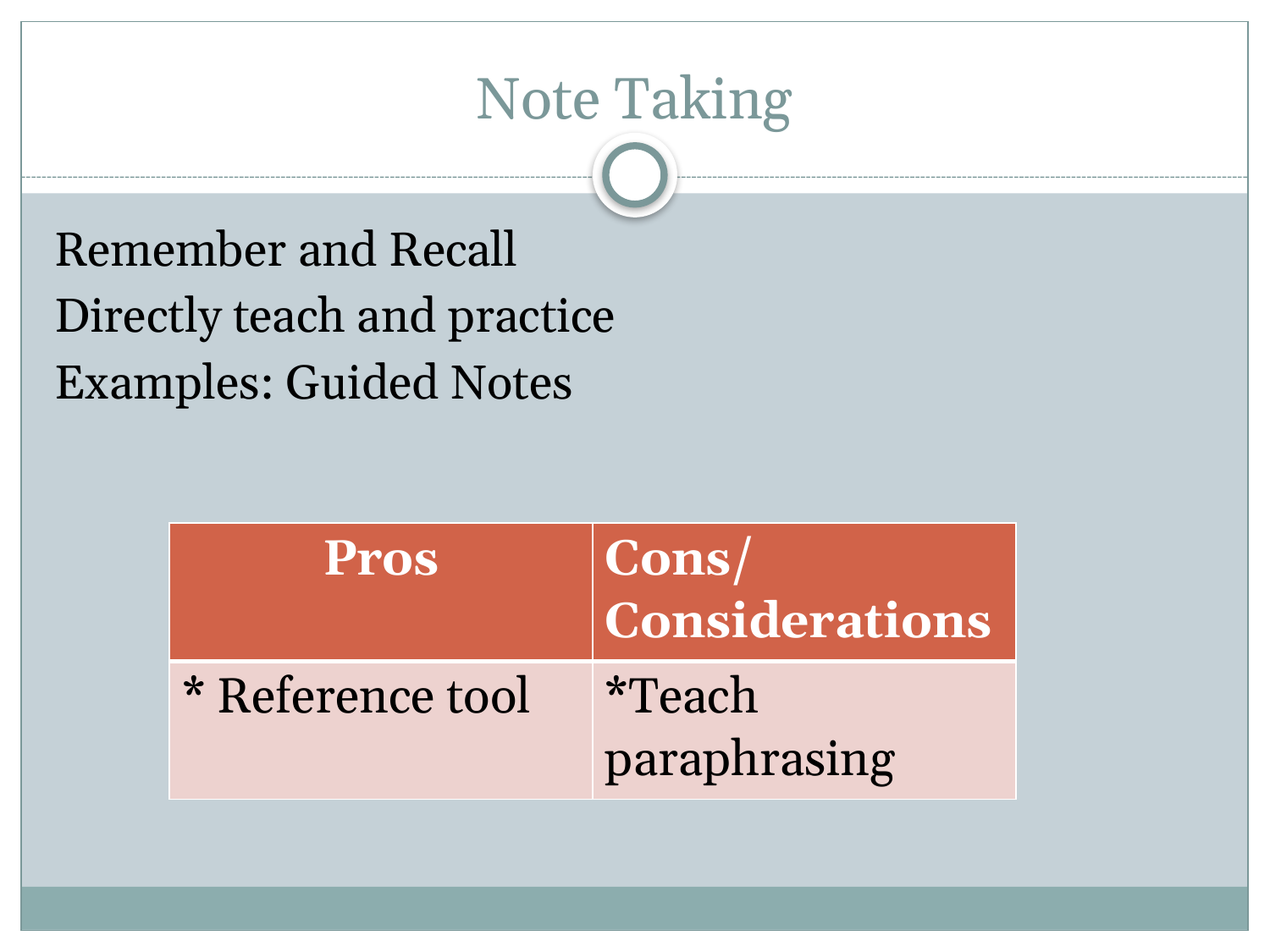

# Note Taking
Remember and Recall
Directly teach and practice
Examples: Guided Notes

| Pros | Cons/Considerations |
| --- | --- |
| \* Reference tool | \*Teach paraphrasing |